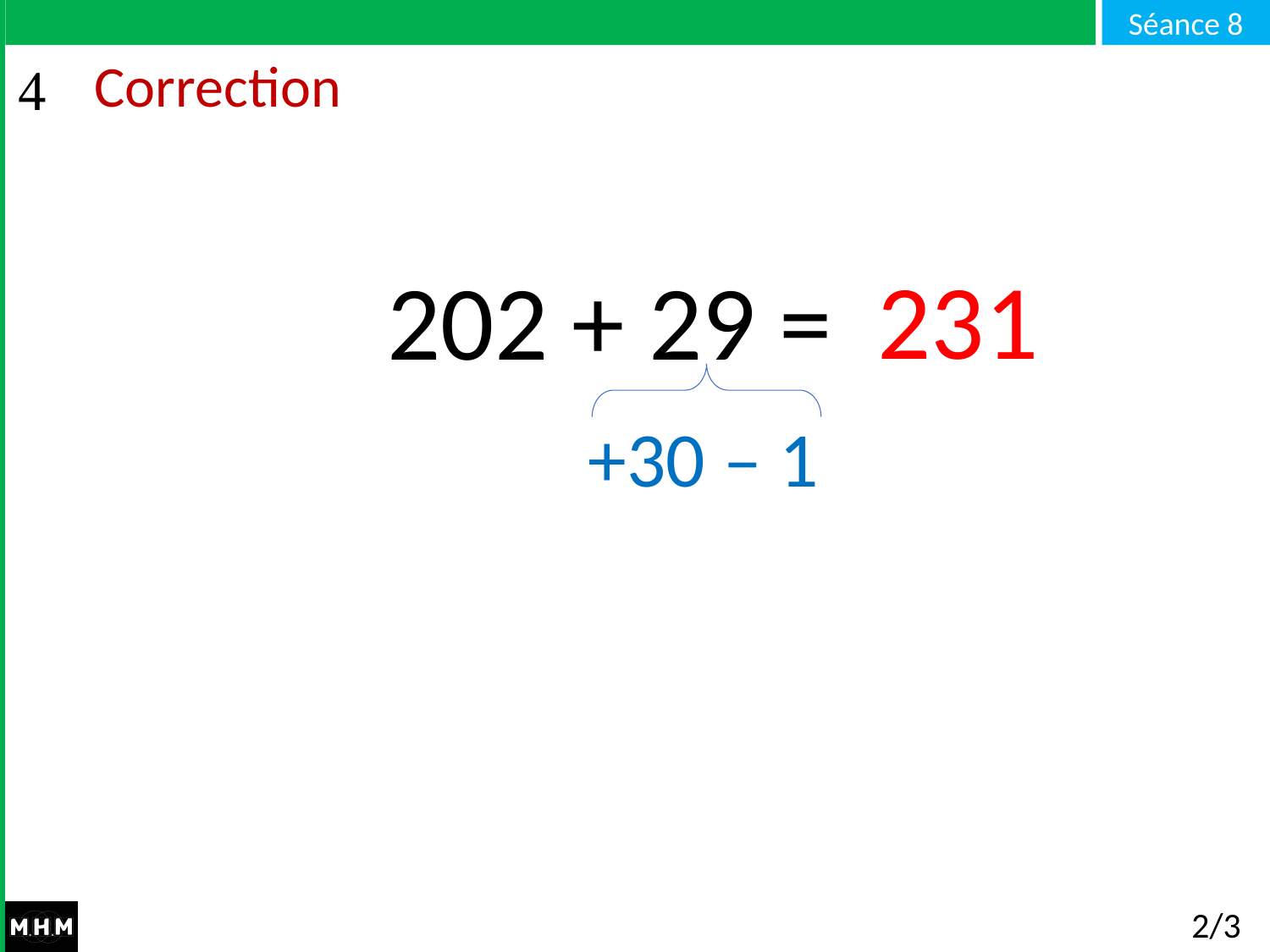

# Correction
231
202 + 29 =

+30 – 1
2/3